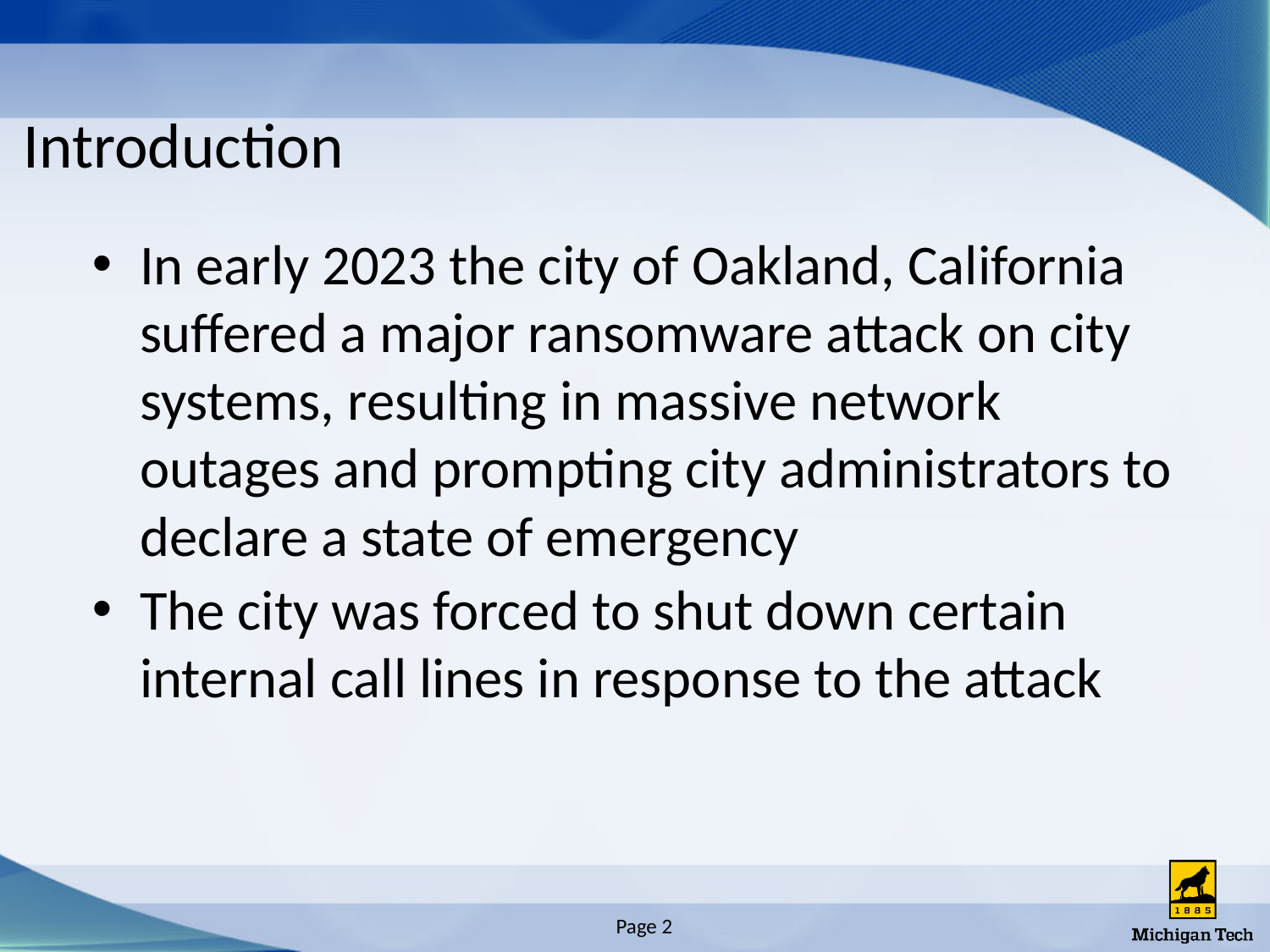

# Introduction
In early 2023 the city of Oakland, California suffered a major ransomware attack on city systems, resulting in massive network outages and prompting city administrators to declare a state of emergency
The city was forced to shut down certain internal call lines in response to the attack